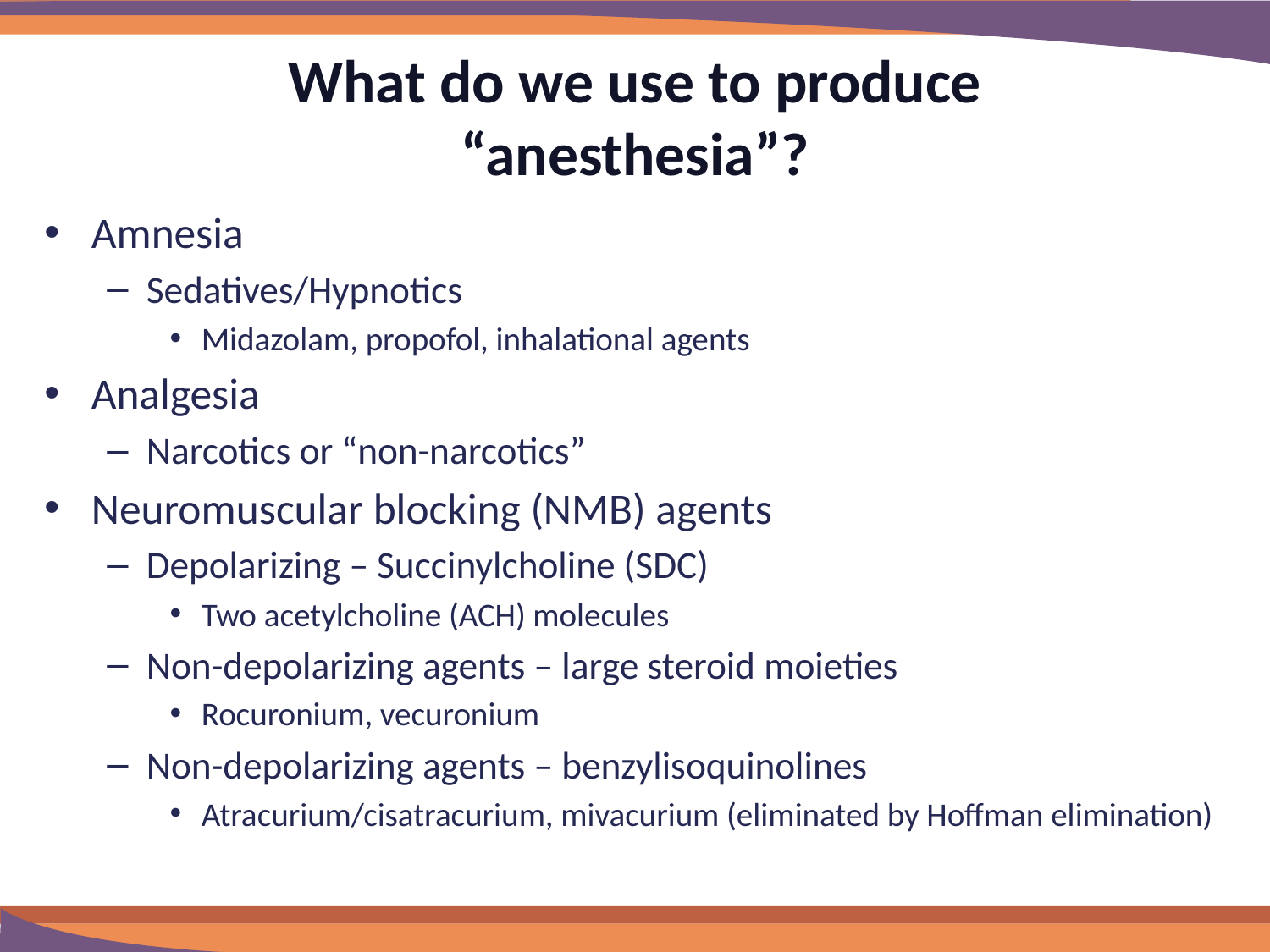

# What do we use to produce “anesthesia”?
Amnesia
Sedatives/Hypnotics
Midazolam, propofol, inhalational agents
Analgesia
Narcotics or “non-narcotics”
Neuromuscular blocking (NMB) agents
Depolarizing – Succinylcholine (SDC)
Two acetylcholine (ACH) molecules
Non-depolarizing agents – large steroid moieties
Rocuronium, vecuronium
Non-depolarizing agents – benzylisoquinolines
Atracurium/cisatracurium, mivacurium (eliminated by Hoffman elimination)